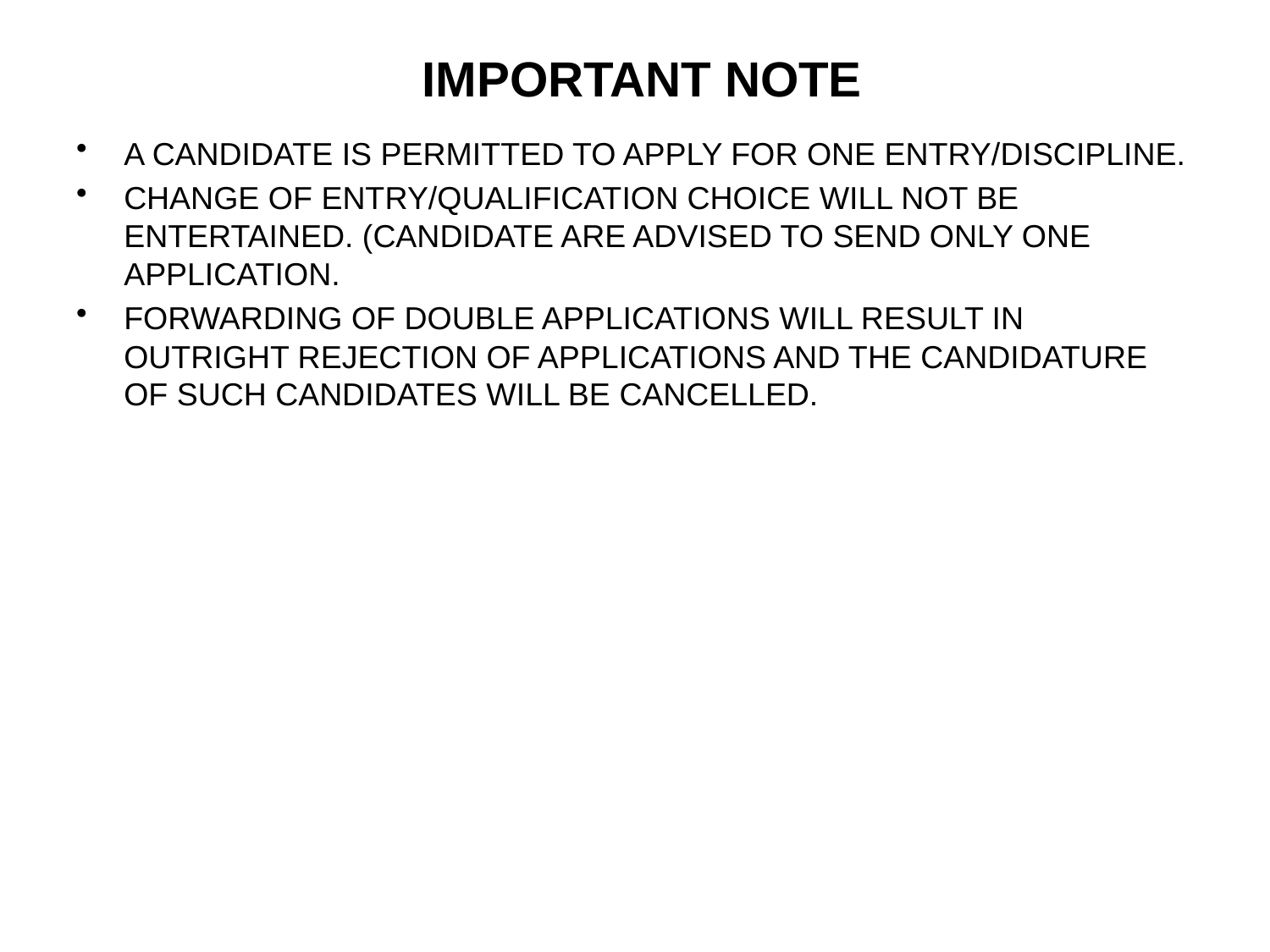

# IMPORTANT NOTE
A CANDIDATE IS PERMITTED TO APPLY FOR ONE ENTRY/DISCIPLINE.
CHANGE OF ENTRY/QUALIFICATION CHOICE WILL NOT BE ENTERTAINED. (CANDIDATE ARE ADVISED TO SEND ONLY ONE APPLICATION.
FORWARDING OF DOUBLE APPLICATIONS WILL RESULT IN OUTRIGHT REJECTION OF APPLICATIONS AND THE CANDIDATURE OF SUCH CANDIDATES WILL BE CANCELLED.